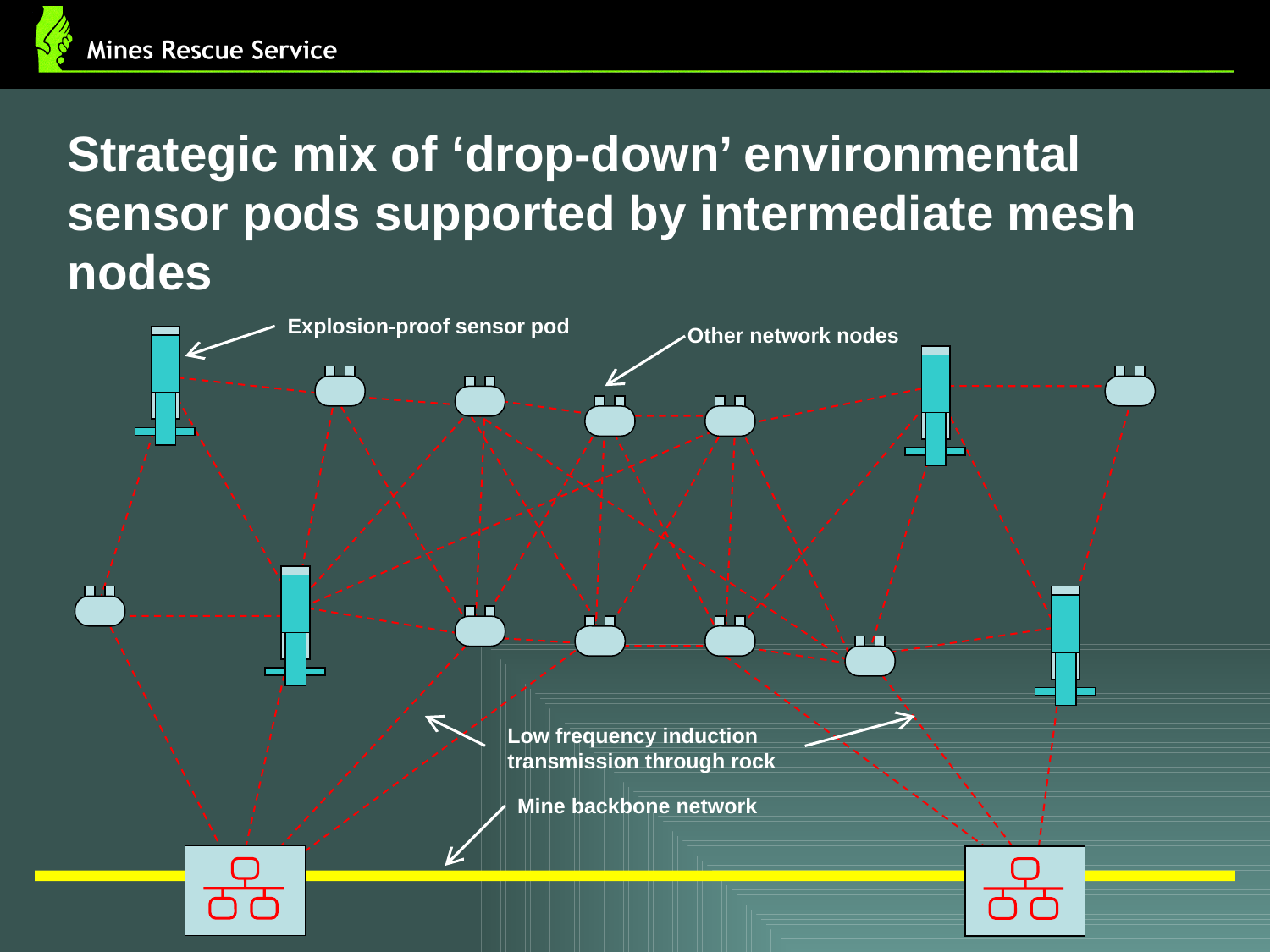

Strategic mix of ‘drop-down’ environmental sensor pods supported by intermediate mesh nodes
Explosion-proof sensor pod
Other network nodes

Low frequency induction transmission through rock

Mine backbone network